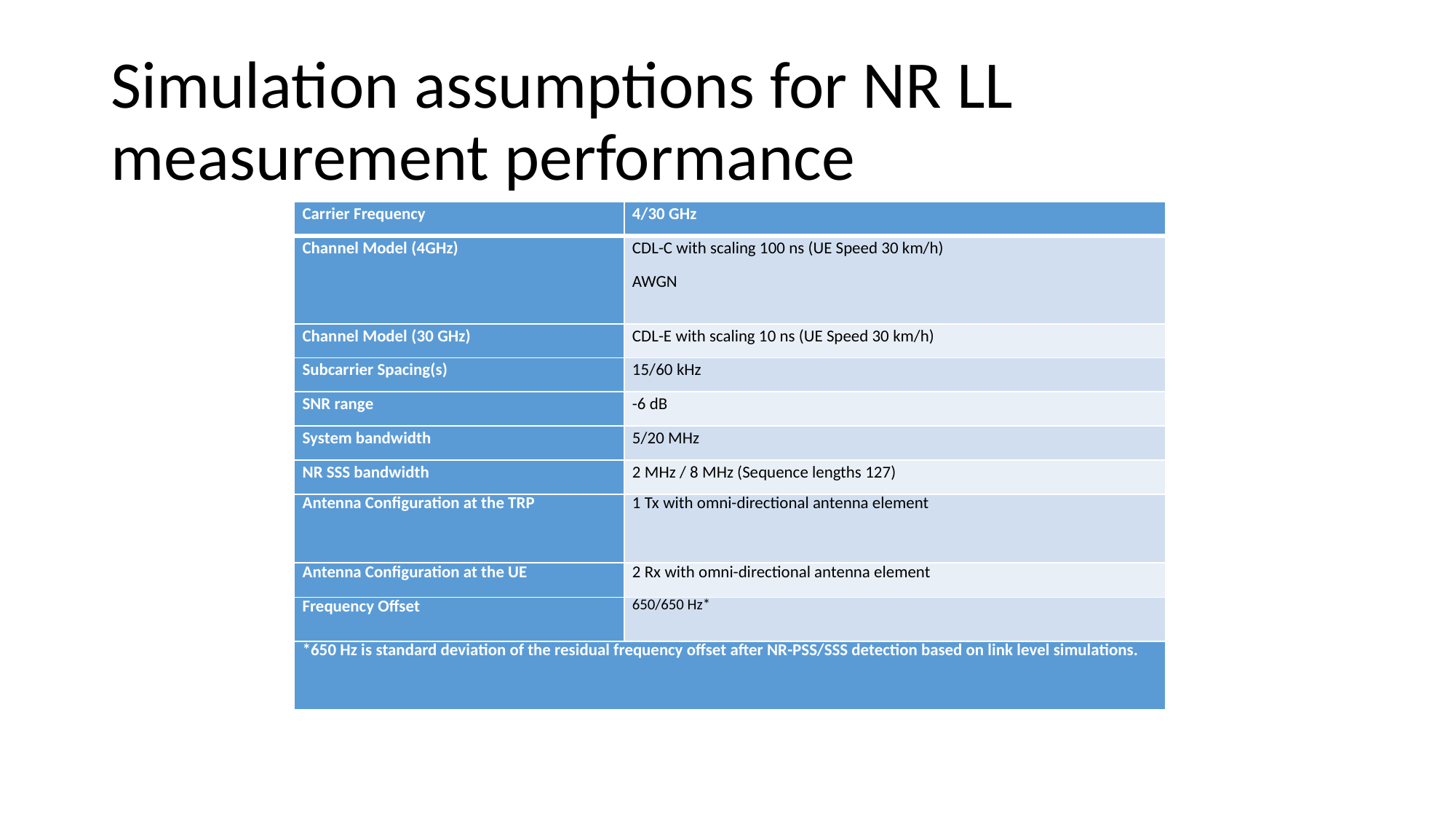

# Simulation assumptions for NR LL measurement performance
| Carrier Frequency | 4/30 GHz |
| --- | --- |
| Channel Model (4GHz) | CDL-C with scaling 100 ns (UE Speed 30 km/h) AWGN |
| Channel Model (30 GHz) | CDL-E with scaling 10 ns (UE Speed 30 km/h) |
| Subcarrier Spacing(s) | 15/60 kHz |
| SNR range | -6 dB |
| System bandwidth | 5/20 MHz |
| NR SSS bandwidth | 2 MHz / 8 MHz (Sequence lengths 127) |
| Antenna Configuration at the TRP | 1 Tx with omni-directional antenna element |
| Antenna Configuration at the UE | 2 Rx with omni-directional antenna element |
| Frequency Offset | 650/650 Hz\* |
| \*650 Hz is standard deviation of the residual frequency offset after NR-PSS/SSS detection based on link level simulations. |  |